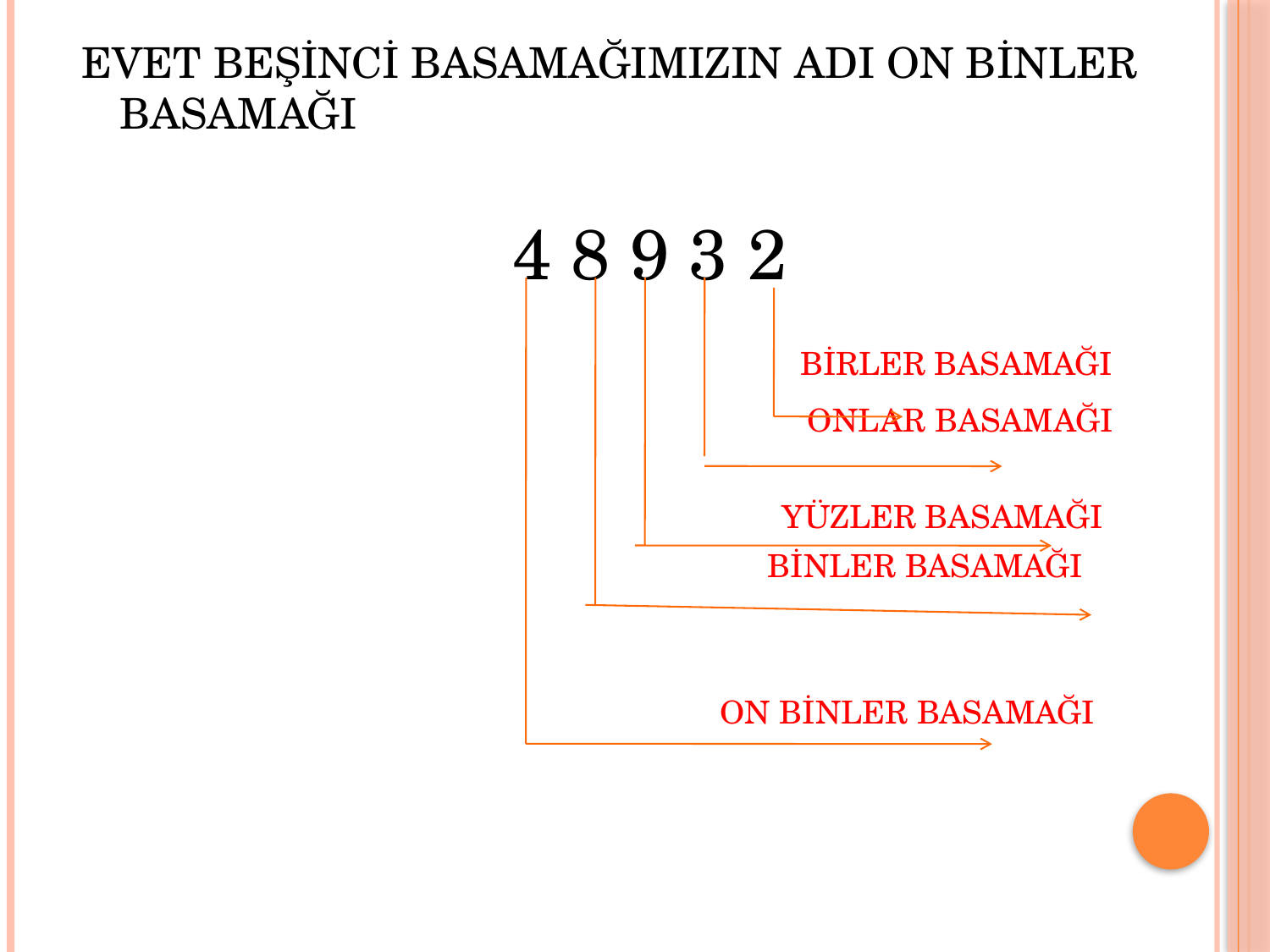

EVET BEŞİNCİ BASAMAĞIMIZIN ADI ON BİNLER BASAMAĞI

4 8 9 3 2
			                                 BİRLER BASAMAĞI
			                                     ONLAR BASAMAĞI

			                                 YÜZLER BASAMAĞI
                                                              BİNLER BASAMAĞI

                                                          ON BİNLER BASAMAĞI